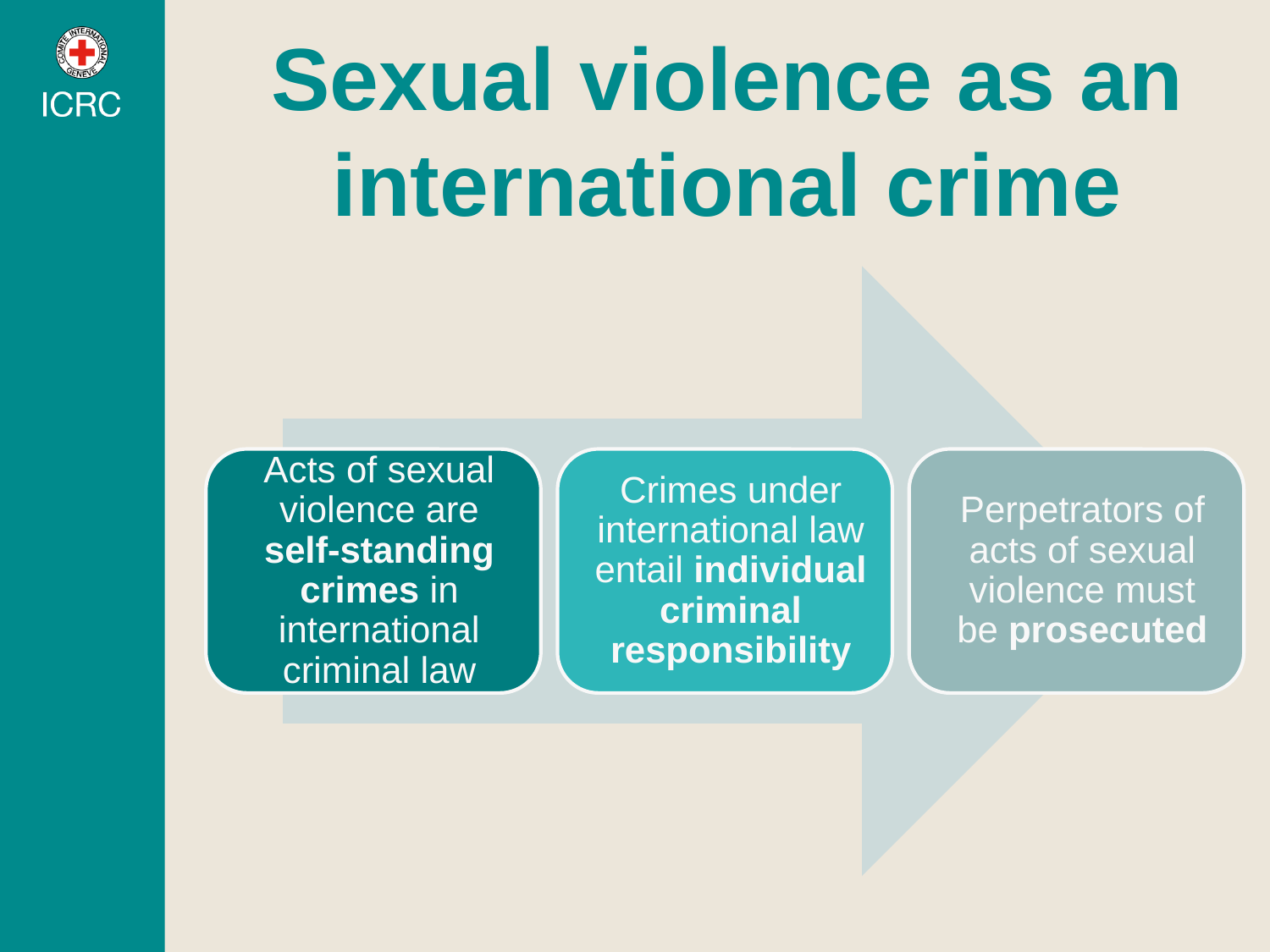

# Sexual violence as an international crime
Acts of sexual violence are self-standing crimes in international criminal law
Crimes under international law entail individual criminal responsibility
Perpetrators of acts of sexual violence must be prosecuted